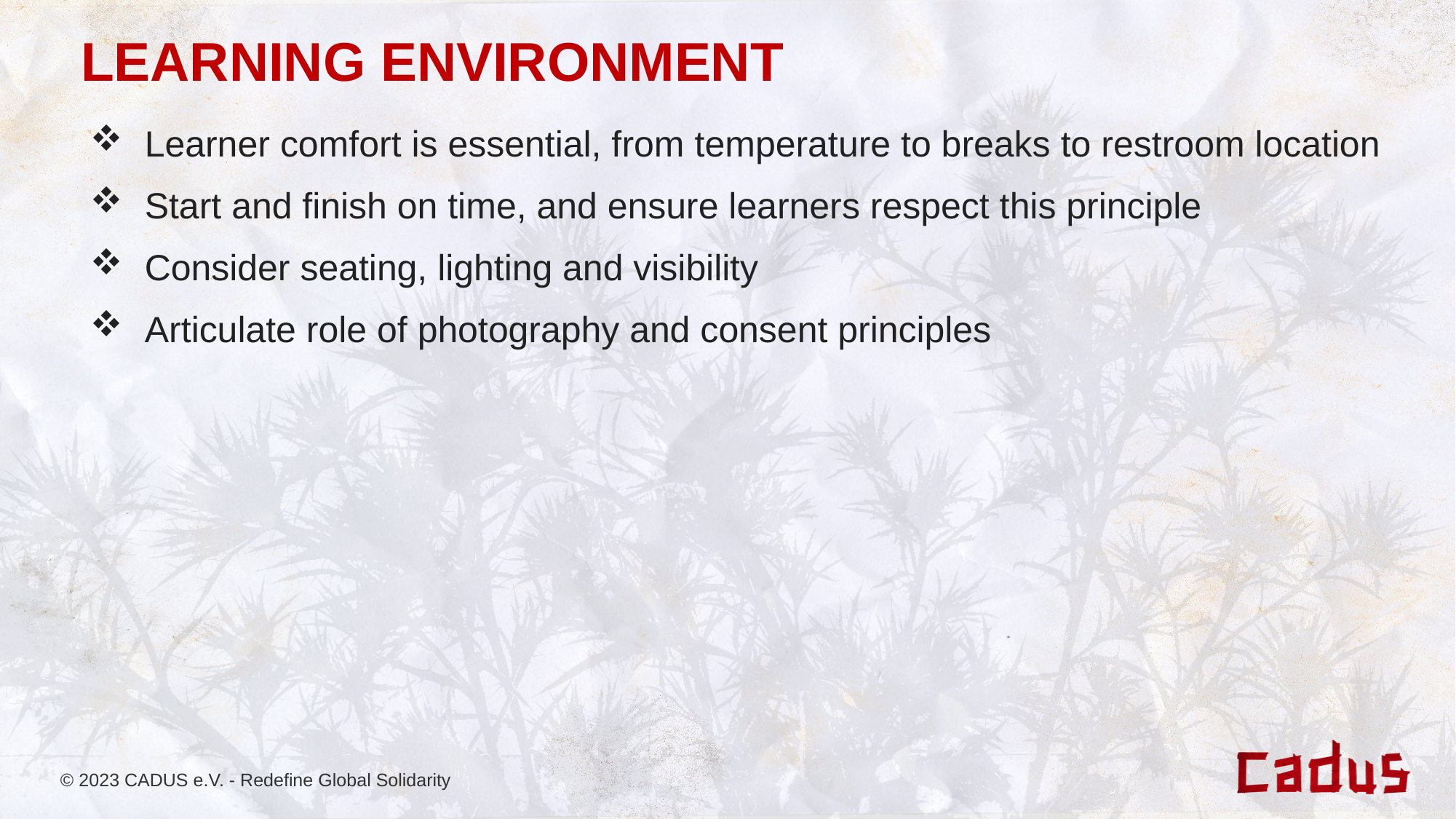

LEARNING ENVIRONMENT
Learner comfort is essential, from temperature to breaks to restroom location
Start and finish on time, and ensure learners respect this principle
Consider seating, lighting and visibility
Articulate role of photography and consent principles